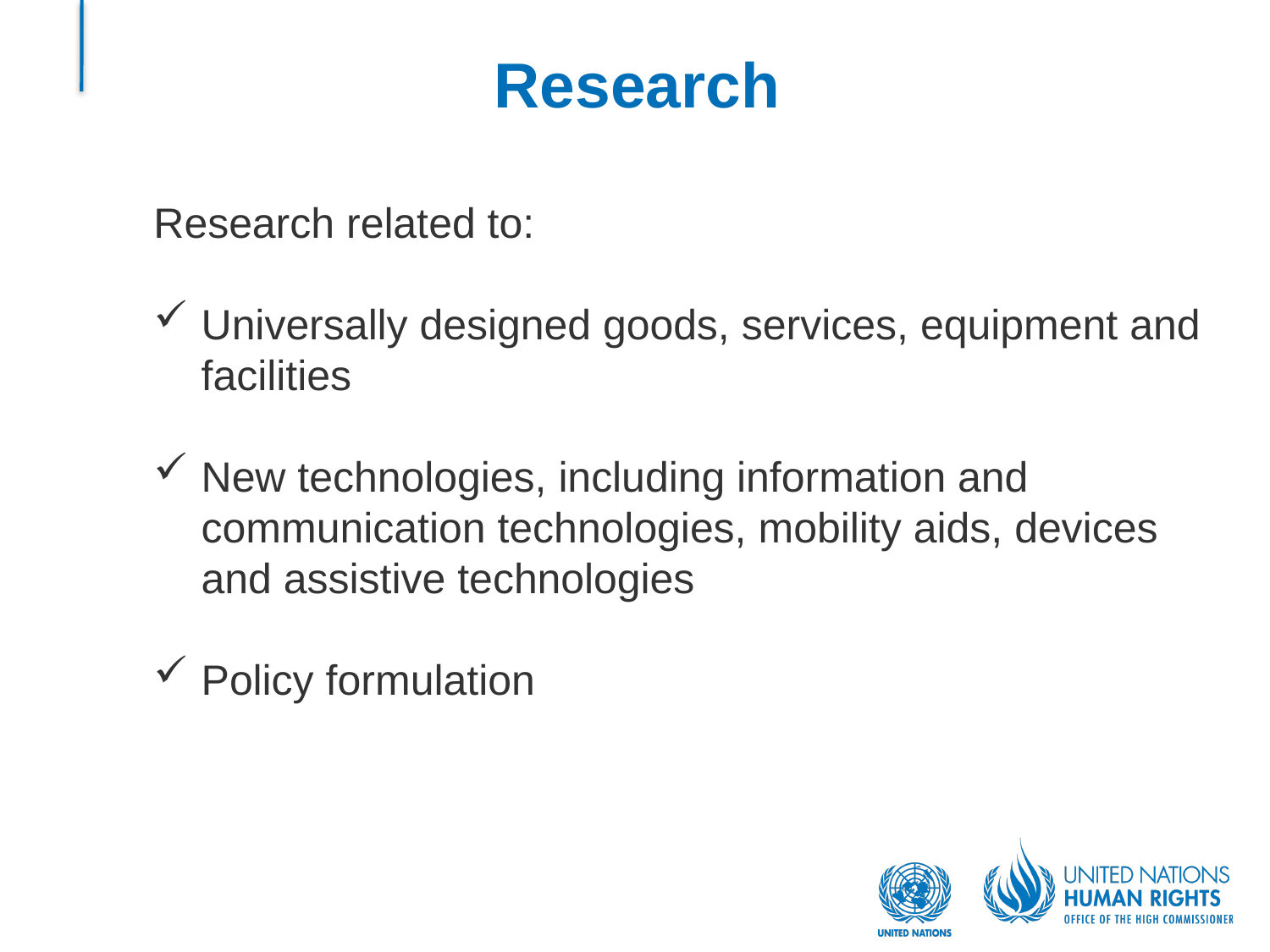

# Research
Research related to:

Universally designed goods, services, equipment and facilities

New technologies, including information and communication technologies, mobility aids, devices and assistive technologies

Policy formulation